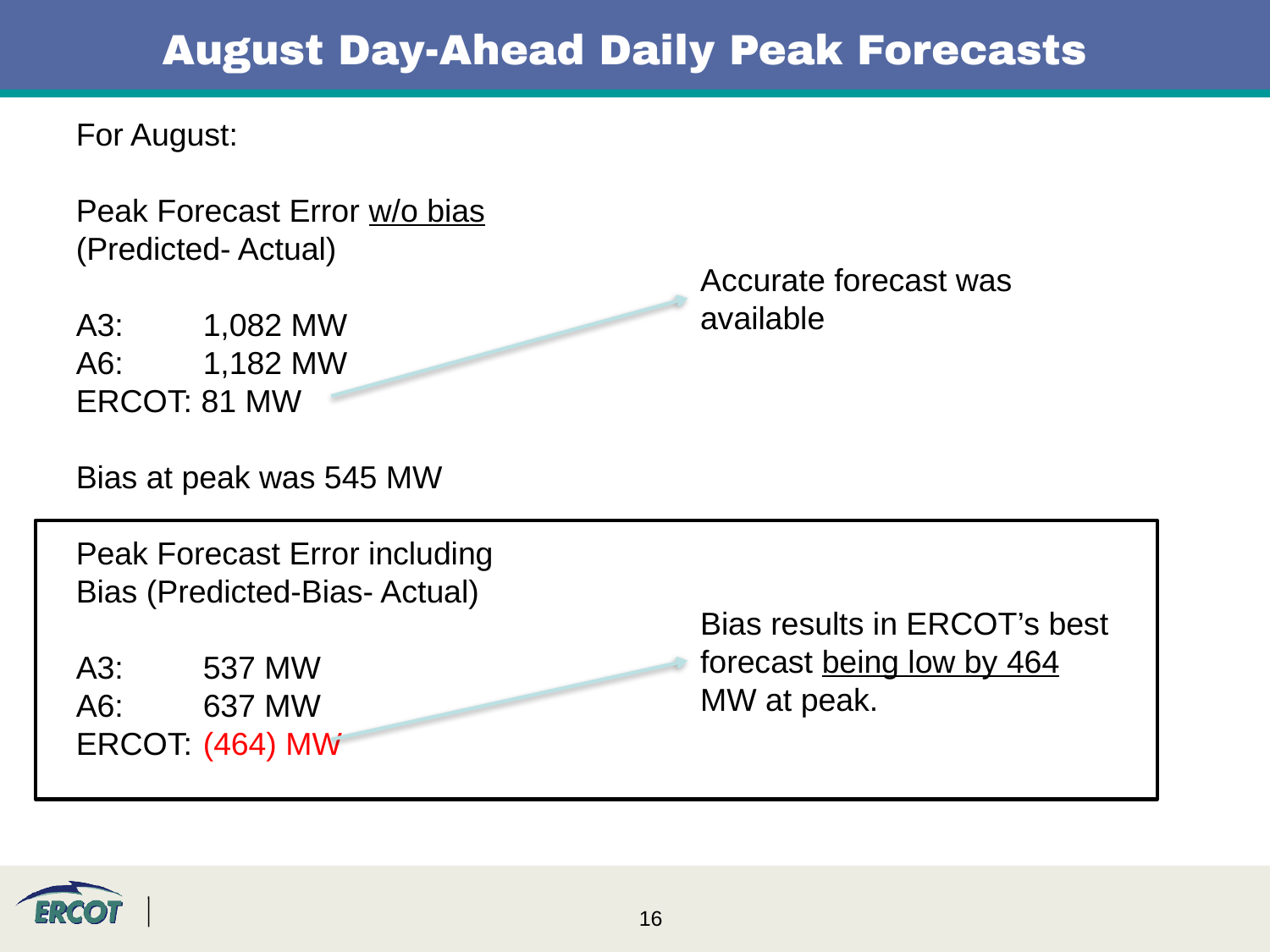

# August Day-Ahead Daily Peak Forecasts
For August:

Peak Forecast Error w/o bias (Predicted- Actual)

A3: 	1,082 MW
A6:  	1,182 MW
ERCOT: 81 MW

Bias at peak was 545 MW

Peak Forecast Error including Bias (Predicted-Bias- Actual)

A3: 	537 MW
A6:  	637 MW
ERCOT: 	(464) MW

Accurate forecast was available

Bias results in ERCOT’s best forecast being low by 464 MW at peak.